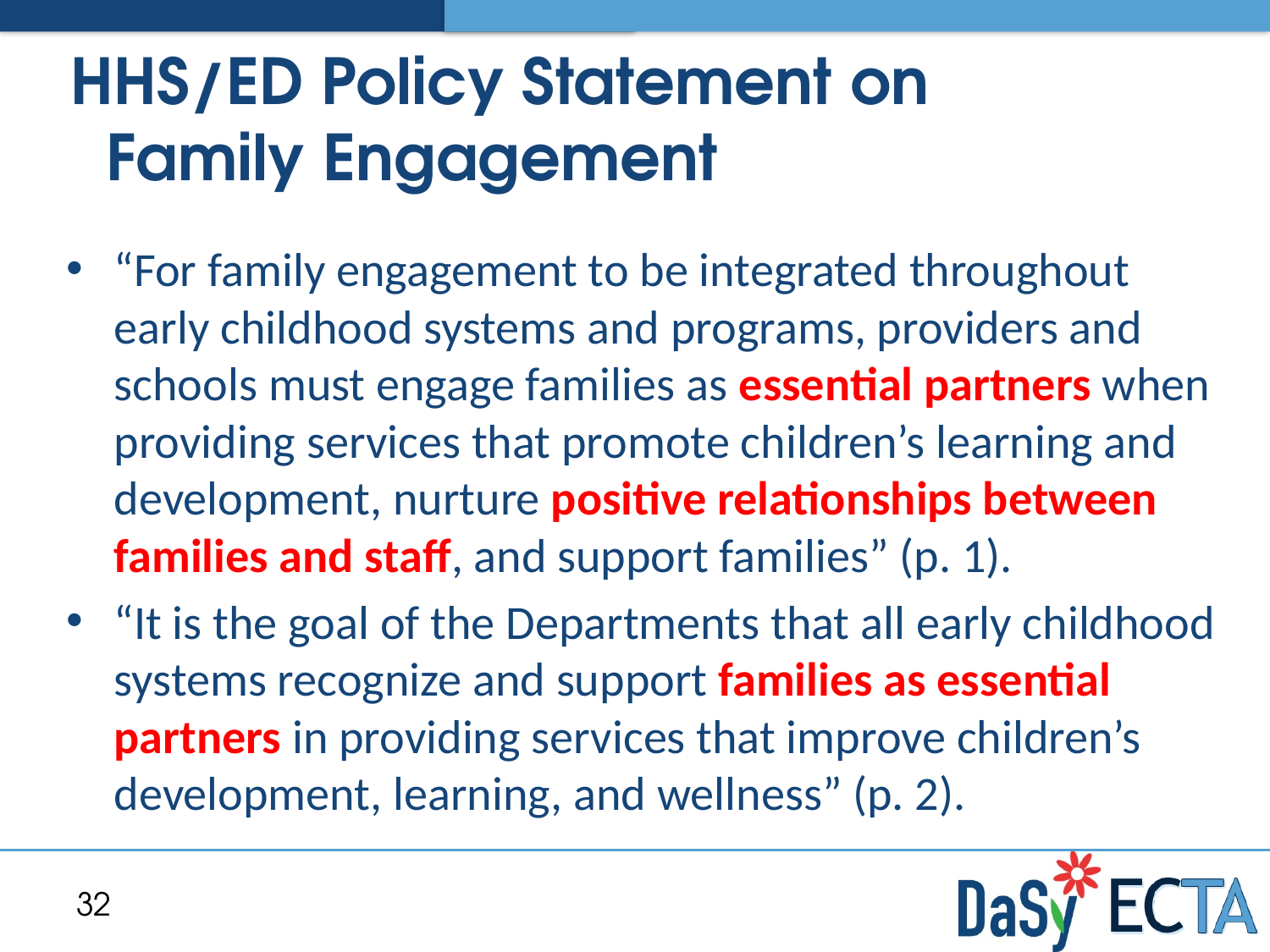

# HHS/ED Policy Statement on                 Family Engagement
“For family engagement to be integrated throughout early childhood systems and programs, providers and schools must engage families as essential partners when providing services that promote children’s learning and development, nurture positive relationships between families and staff, and support families” (p. 1).
“It is the goal of the Departments that all early childhood systems recognize and support families as essential partners in providing services that improve children’s development, learning, and wellness” (p. 2).
32